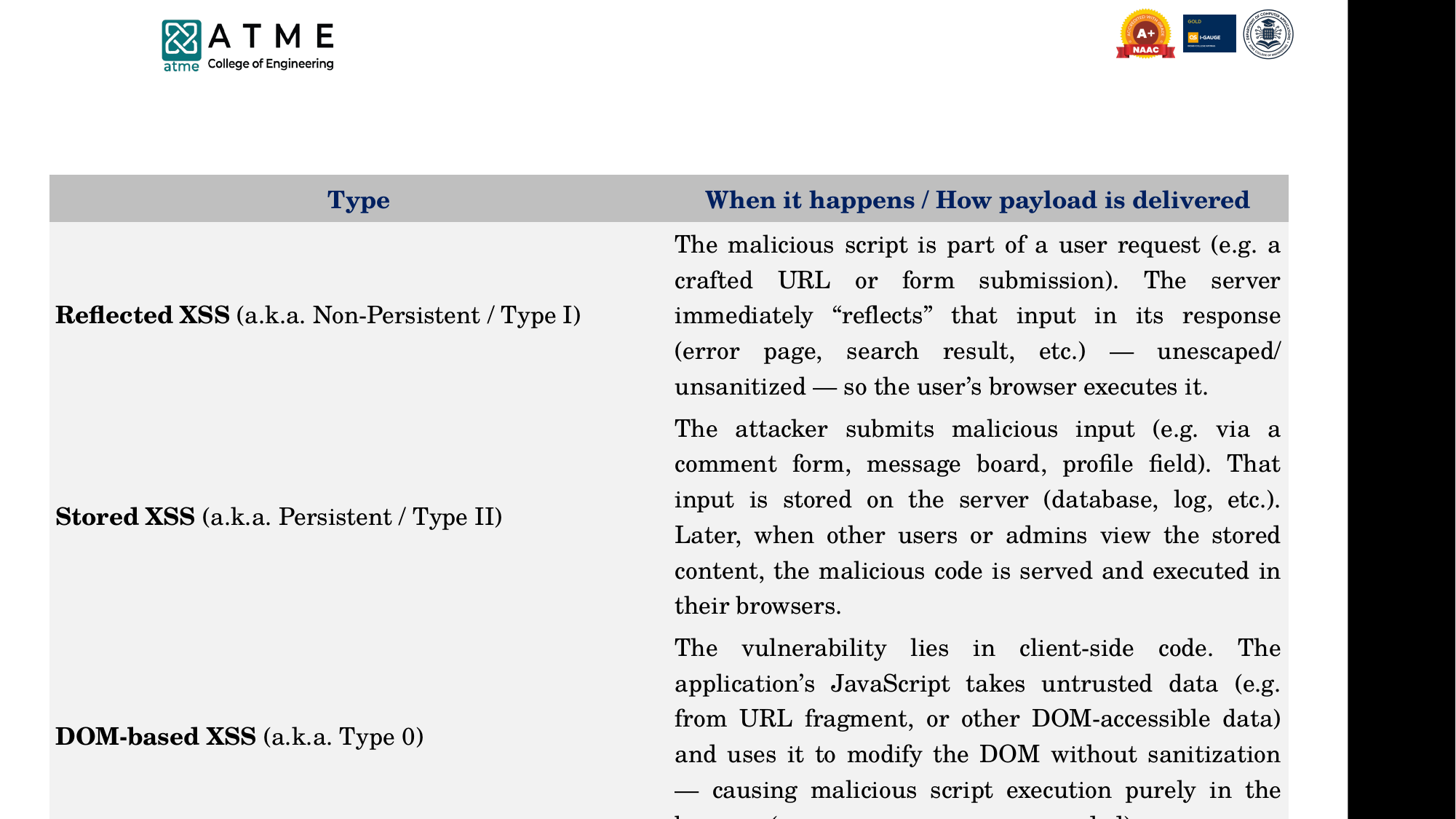

| Type | When it happens / How payload is delivered |
| --- | --- |
| Reflected XSS (a.k.a. Non-Persistent / Type I) | The malicious script is part of a user request (e.g. a crafted URL or form submission). The server immediately “reflects” that input in its response (error page, search result, etc.) — unescaped/ unsanitized — so the user’s browser executes it. |
| Stored XSS (a.k.a. Persistent / Type II) | The attacker submits malicious input (e.g. via a comment form, message board, profile field). That input is stored on the server (database, log, etc.). Later, when other users or admins view the stored content, the malicious code is served and executed in their browsers. |
| DOM‑based XSS (a.k.a. Type 0) | The vulnerability lies in client-side code. The application’s JavaScript takes untrusted data (e.g. from URL fragment, or other DOM-accessible data) and uses it to modify the DOM without sanitization — causing malicious script execution purely in the browser (no new server response needed). |